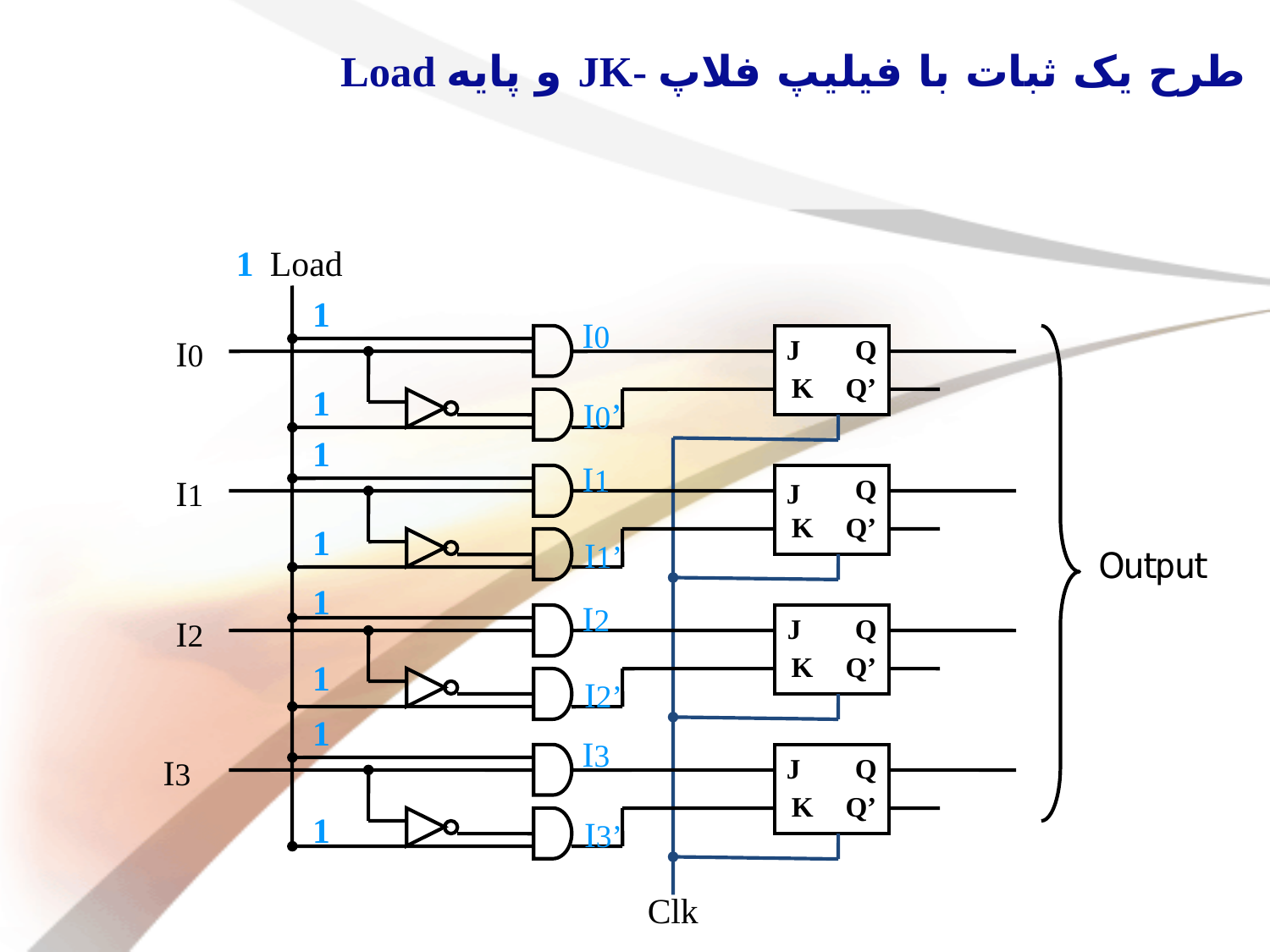

# Load و پایه JK- طرح یک ثبات با فیلیپ فلاپ
1
Load

1
I0
I0

J
Q

K
Q’
1
I0’

1

I1
I1

Q
J

K
Q’
1
I1’

Output

1

I2
I2

J
Q

K
Q’
1
I2’

1

I3
I3

J

Q

K
Q’
1
I3’

Clk